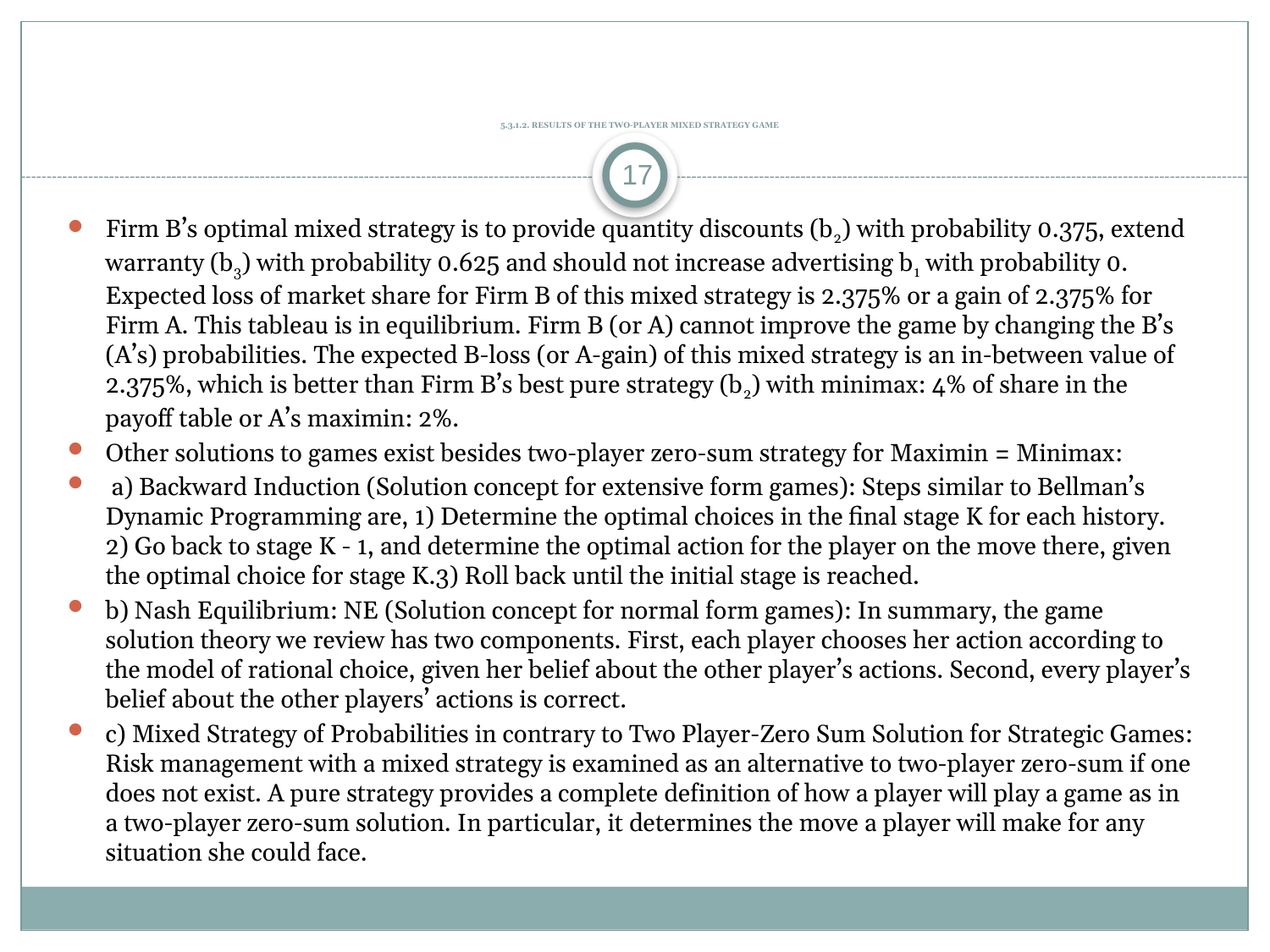

# 5.3.1.2. Results of the Two-Player Mixed Strategy Game
17
Firm B’s optimal mixed strategy is to provide quantity discounts (b2) with probability 0.375, extend warranty (b3) with probability 0.625 and should not increase advertising b1 with probability 0. Expected loss of market share for Firm B of this mixed strategy is 2.375% or a gain of 2.375% for Firm A. This tableau is in equilibrium. Firm B (or A) cannot improve the game by changing the B’s (A’s) probabilities. The expected B-loss (or A-gain) of this mixed strategy is an in-between value of 2.375%, which is better than Firm B’s best pure strategy (b2) with minimax: 4% of share in the payoff table or A’s maximin: 2%.
Other solutions to games exist besides two-player zero-sum strategy for Maximin = Minimax:
 a) Backward Induction (Solution concept for extensive form games): Steps similar to Bellman’s Dynamic Programming are, 1) Determine the optimal choices in the final stage K for each history. 2) Go back to stage K - 1, and determine the optimal action for the player on the move there, given the optimal choice for stage K.3) Roll back until the initial stage is reached.
b) Nash Equilibrium: NE (Solution concept for normal form games): In summary, the game solution theory we review has two components. First, each player chooses her action according to the model of rational choice, given her belief about the other player’s actions. Second, every player’s belief about the other players’ actions is correct.
c) Mixed Strategy of Probabilities in contrary to Two Player-Zero Sum Solution for Strategic Games: Risk management with a mixed strategy is examined as an alternative to two-player zero-sum if one does not exist. A pure strategy provides a complete definition of how a player will play a game as in a two-player zero-sum solution. In particular, it determines the move a player will make for any situation she could face.